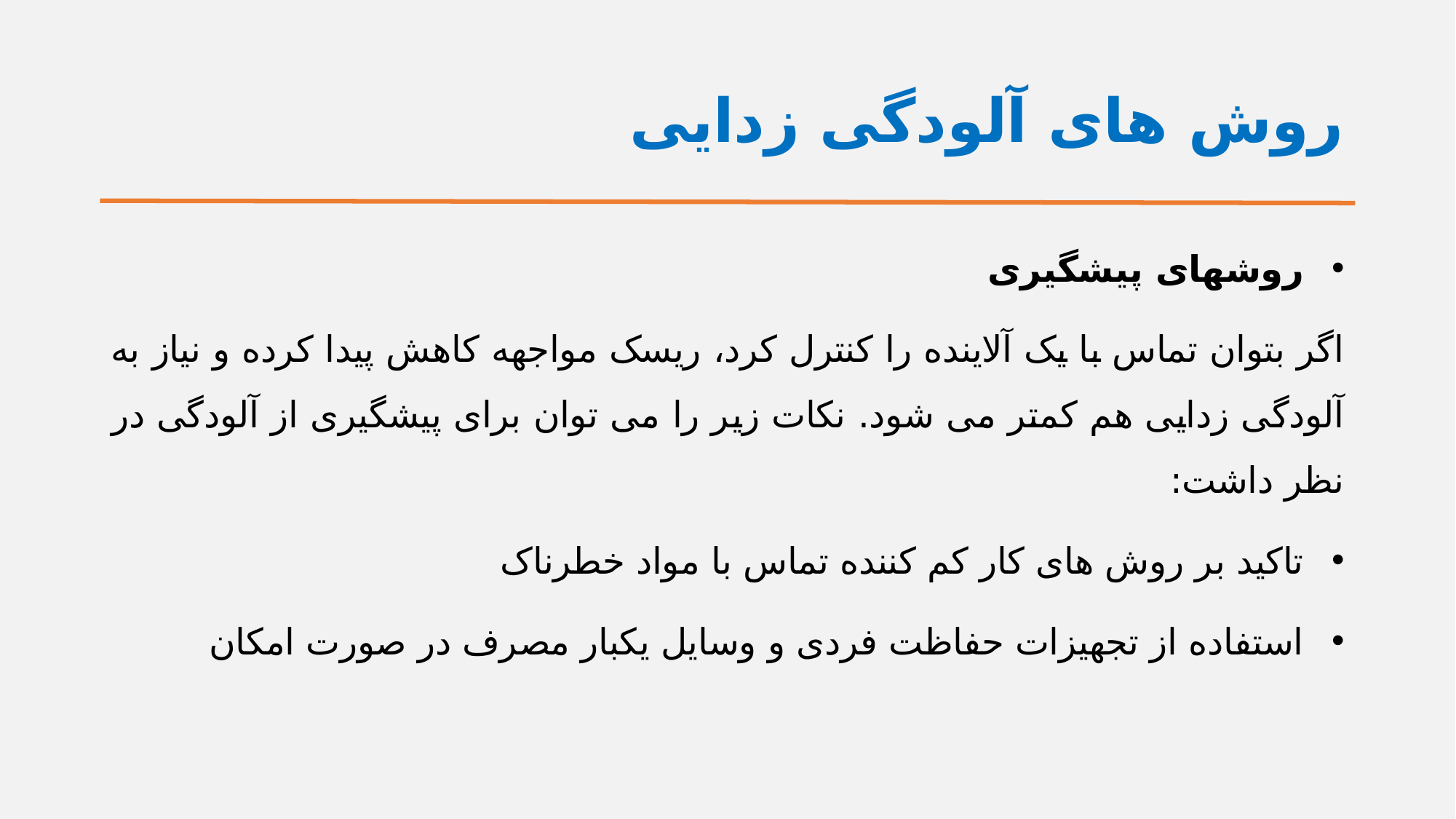

# روش های آلودگی زدایی
 روش­های پیشگیری
اگر بتوان تماس با یک آلاینده را کنترل کرد، ریسک مواجهه کاهش پیدا کرده و نیاز به آلودگی زدایی هم کمتر می شود. نکات زیر را می توان برای پیشگیری از آلودگی در نظر داشت:
تاکید بر روش های کار کم کننده تماس با مواد خطرناک
استفاده از تجهیزات حفاظت فردی و وسایل یکبار مصرف در صورت امکان